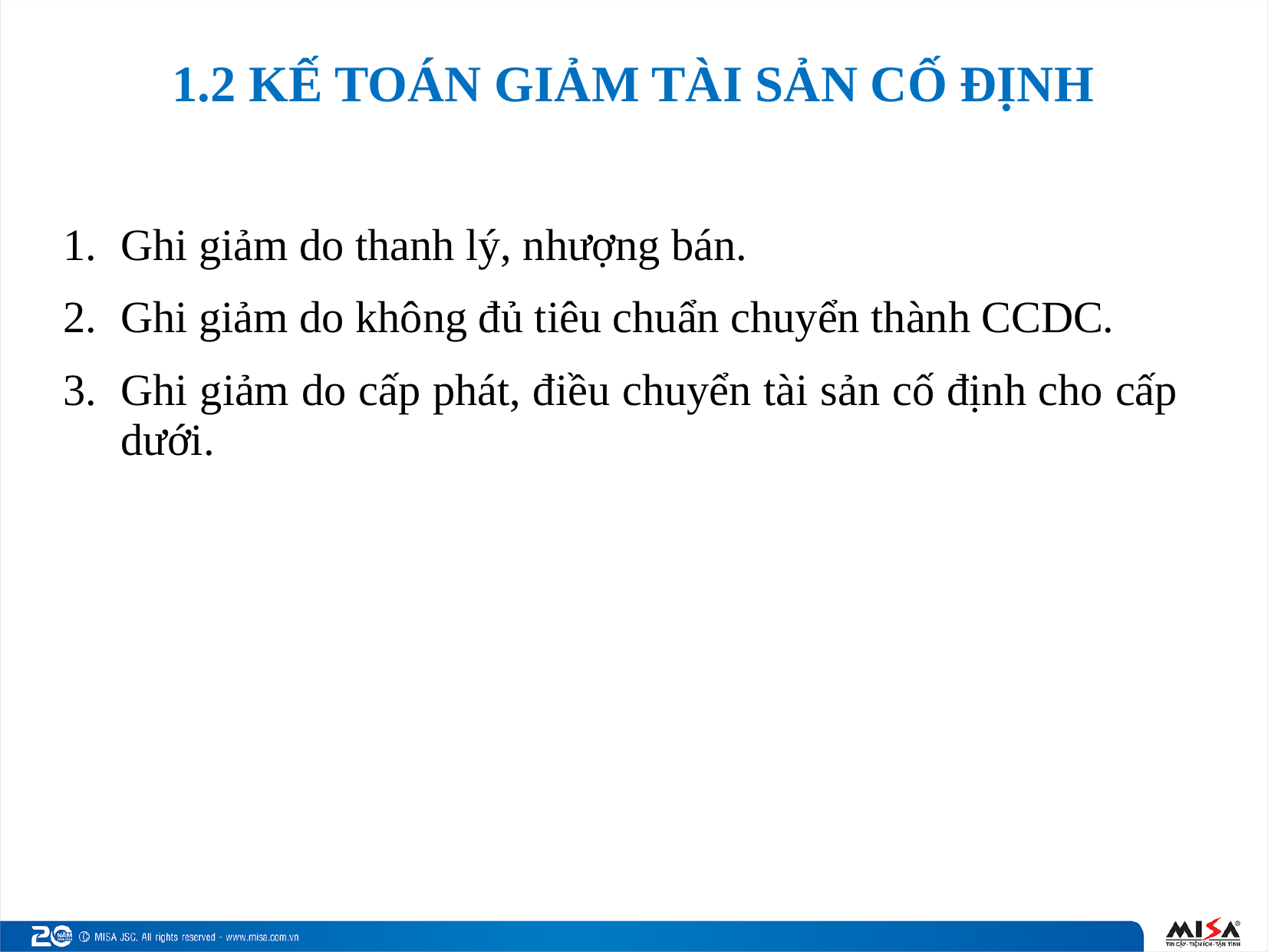

# 1.2 KẾ TOÁN GIẢM TÀI SẢN CỐ ĐỊNH
Ghi giảm do thanh lý, nhượng bán.
Ghi giảm do không đủ tiêu chuẩn chuyển thành CCDC.
Ghi giảm do cấp phát, điều chuyển tài sản cố định cho cấp dưới.